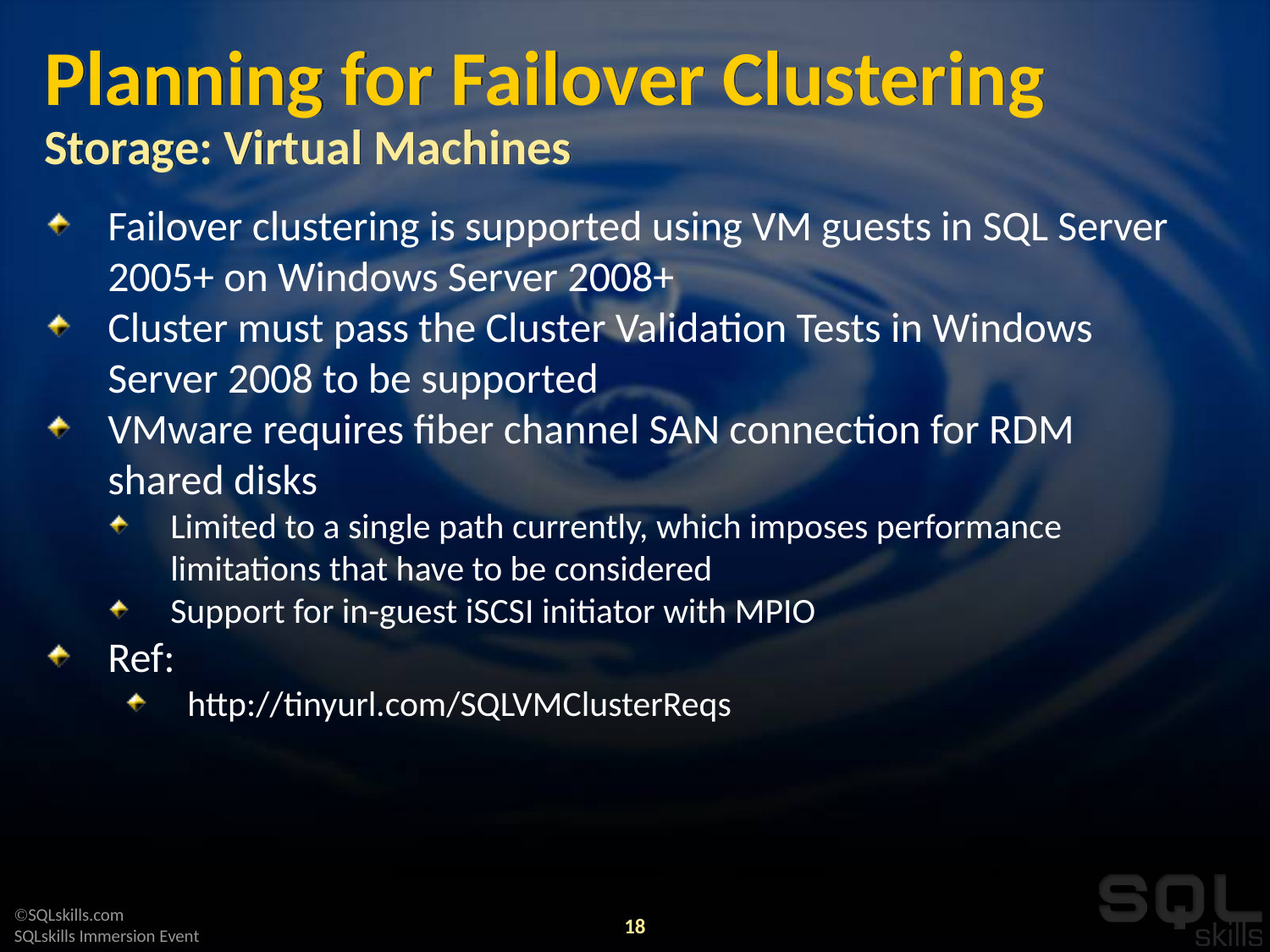

# Planning for Failover Clustering Storage: Virtual Machines
Failover clustering is supported using VM guests in SQL Server 2005+ on Windows Server 2008+
Cluster must pass the Cluster Validation Tests in Windows Server 2008 to be supported
VMware requires fiber channel SAN connection for RDM shared disks
Limited to a single path currently, which imposes performance limitations that have to be considered
Support for in-guest iSCSI initiator with MPIO
Ref:
http://tinyurl.com/SQLVMClusterReqs
18